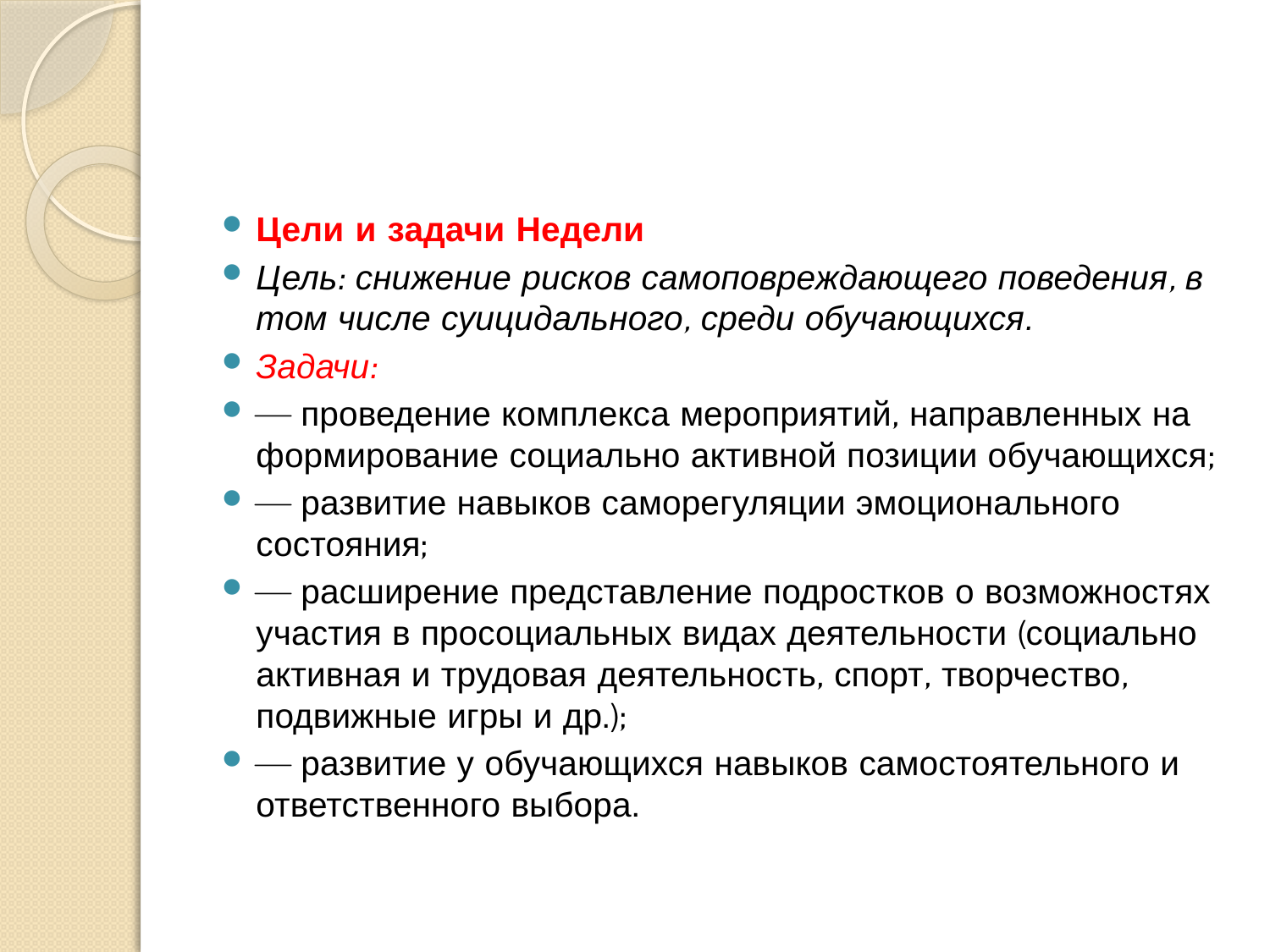

#
Цели и задачи Недели
Цель: снижение рисков самоповреждающего поведения, в том числе суицидального, среди обучающихся.
Задачи:
⎯ проведение комплекса мероприятий, направленных на формирование социально активной позиции обучающихся;
⎯ развитие навыков саморегуляции эмоционального состояния;
⎯ расширение представление подростков о возможностях участия в просоциальных видах деятельности (социально активная и трудовая деятельность, спорт, творчество, подвижные игры и др.);
⎯ развитие у обучающихся навыков самостоятельного и ответственного выбора.